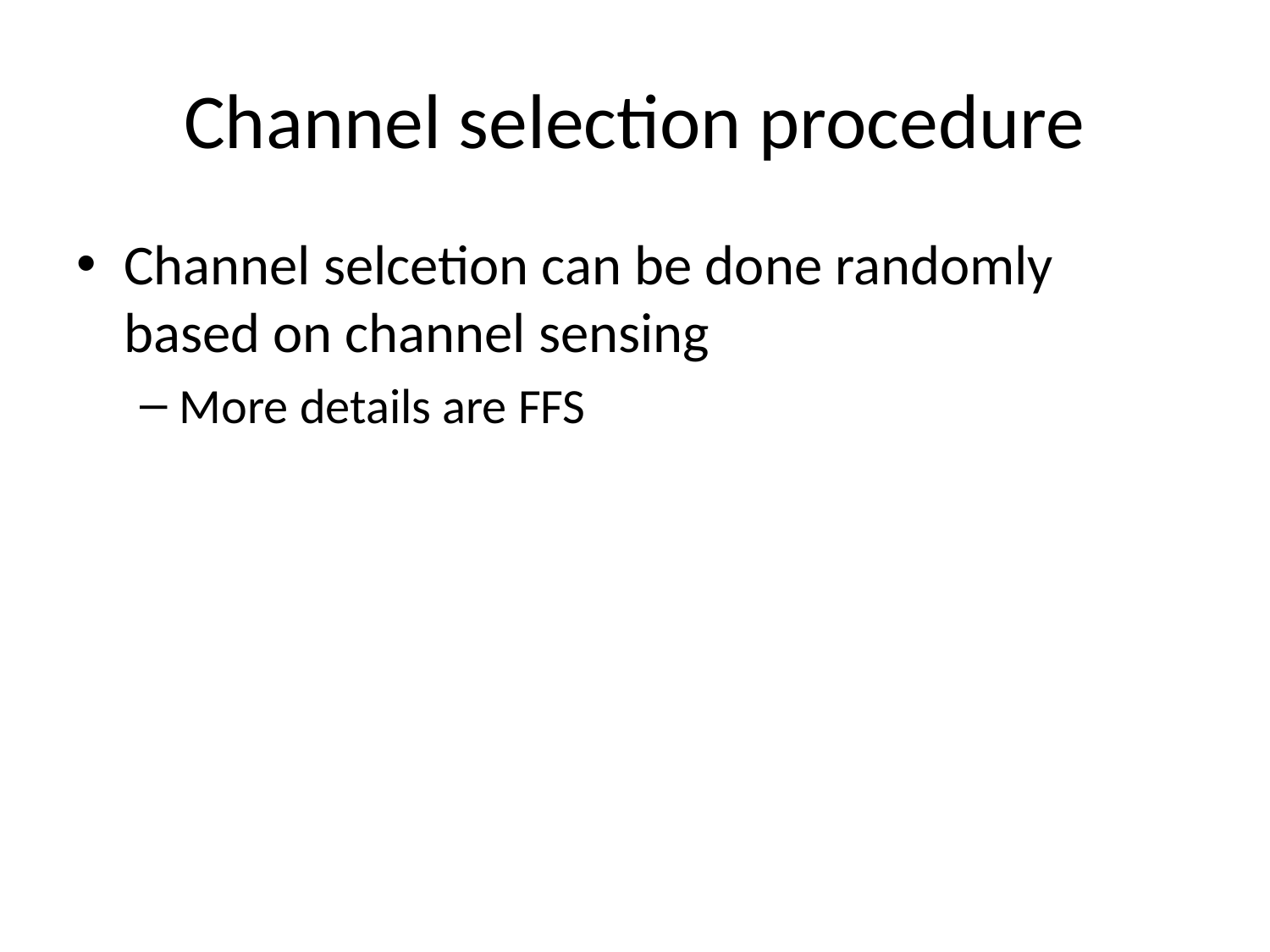

# Channel selection procedure
Channel selcetion can be done randomly based on channel sensing
More details are FFS